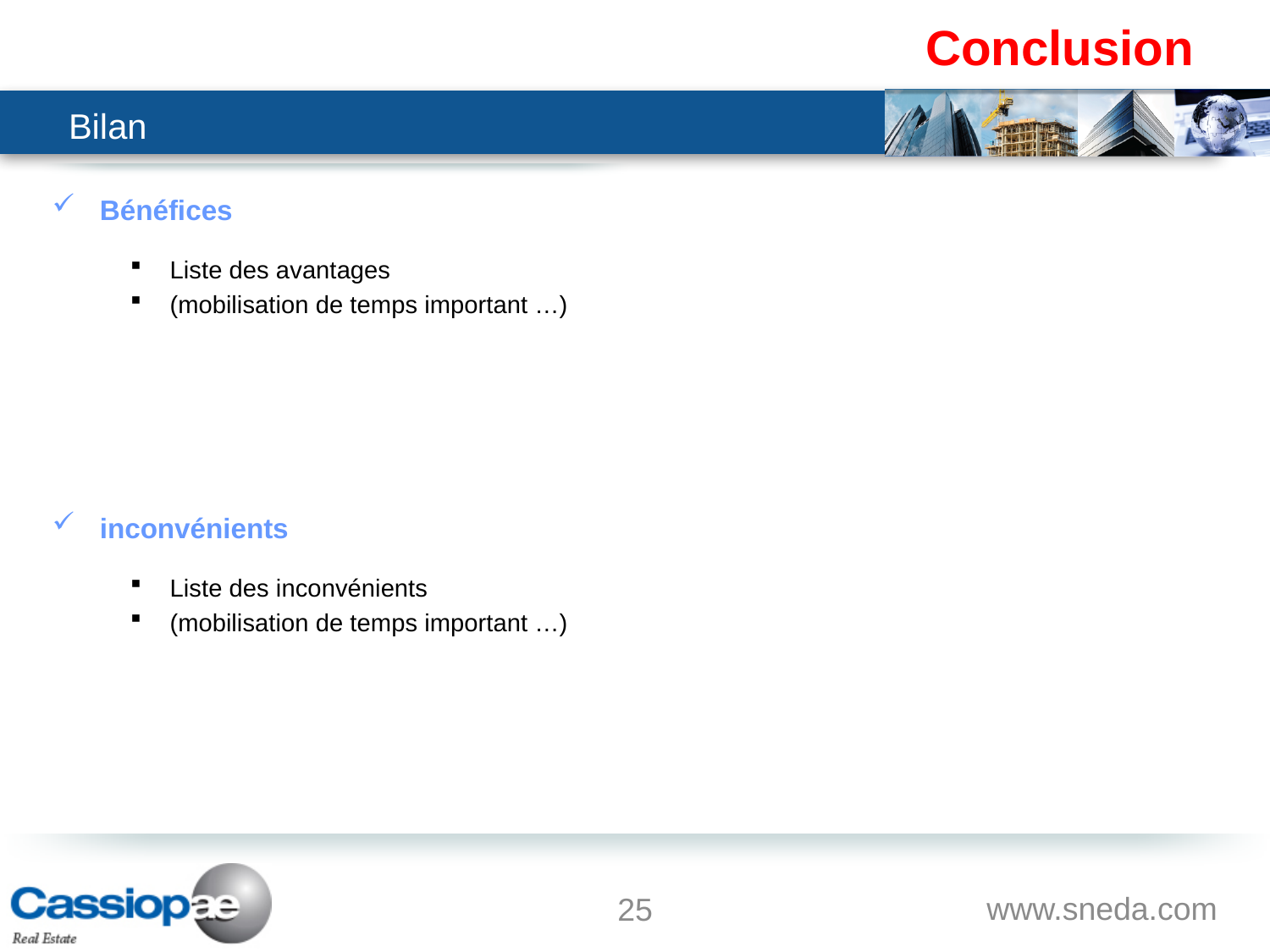

# Conclusion
Bilan

Bénéfices
Liste des avantages
(mobilisation de temps important …)
inconvénients
Liste des inconvénients
(mobilisation de temps important …)